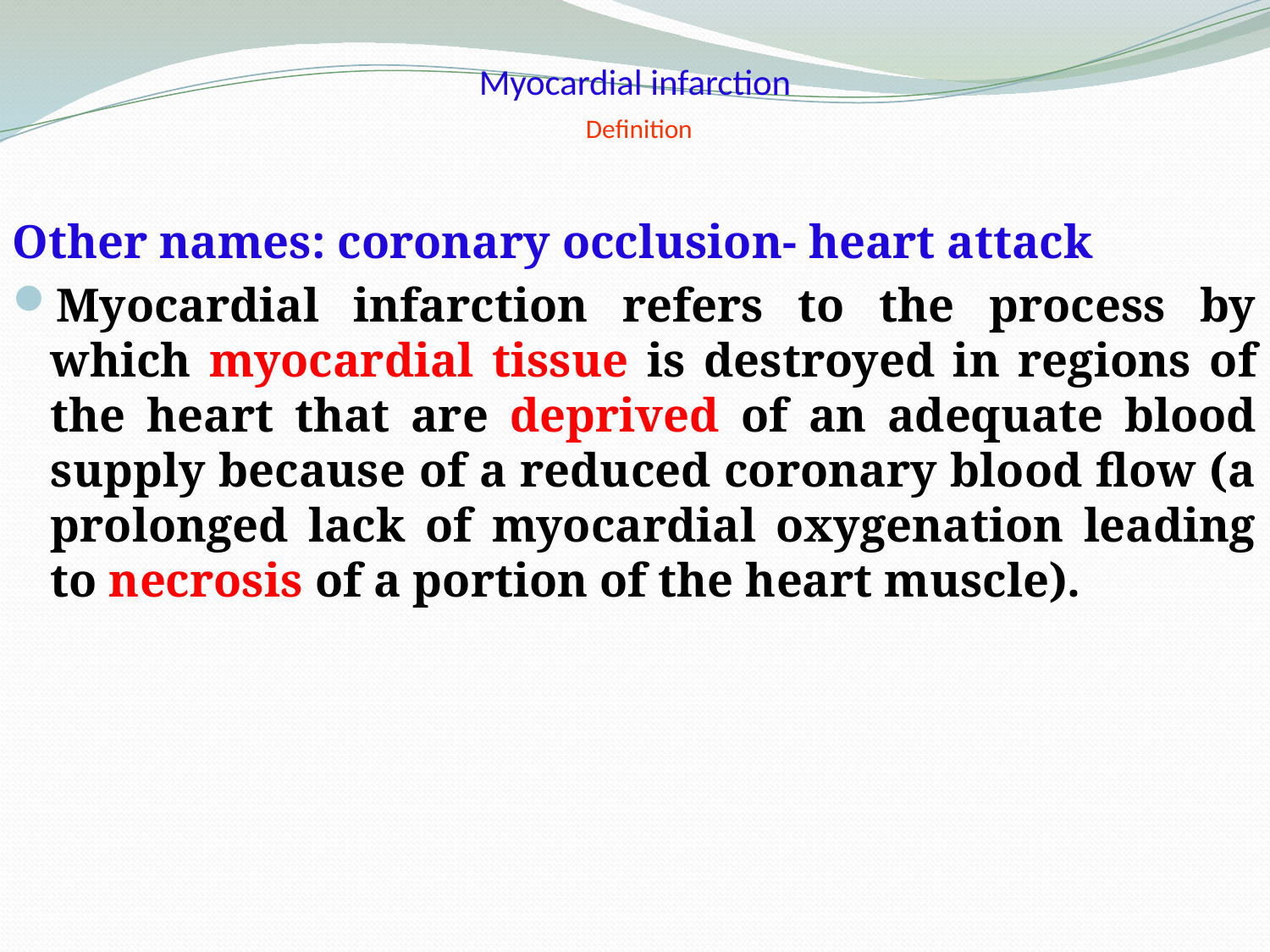

# Myocardial infarction Definition
Other names: coronary occlusion- heart attack
Myocardial infarction refers to the process by which myocardial tissue is destroyed in regions of the heart that are deprived of an adequate blood supply because of a reduced coronary blood flow (a prolonged lack of myocardial oxygenation leading to necrosis of a portion of the heart muscle).